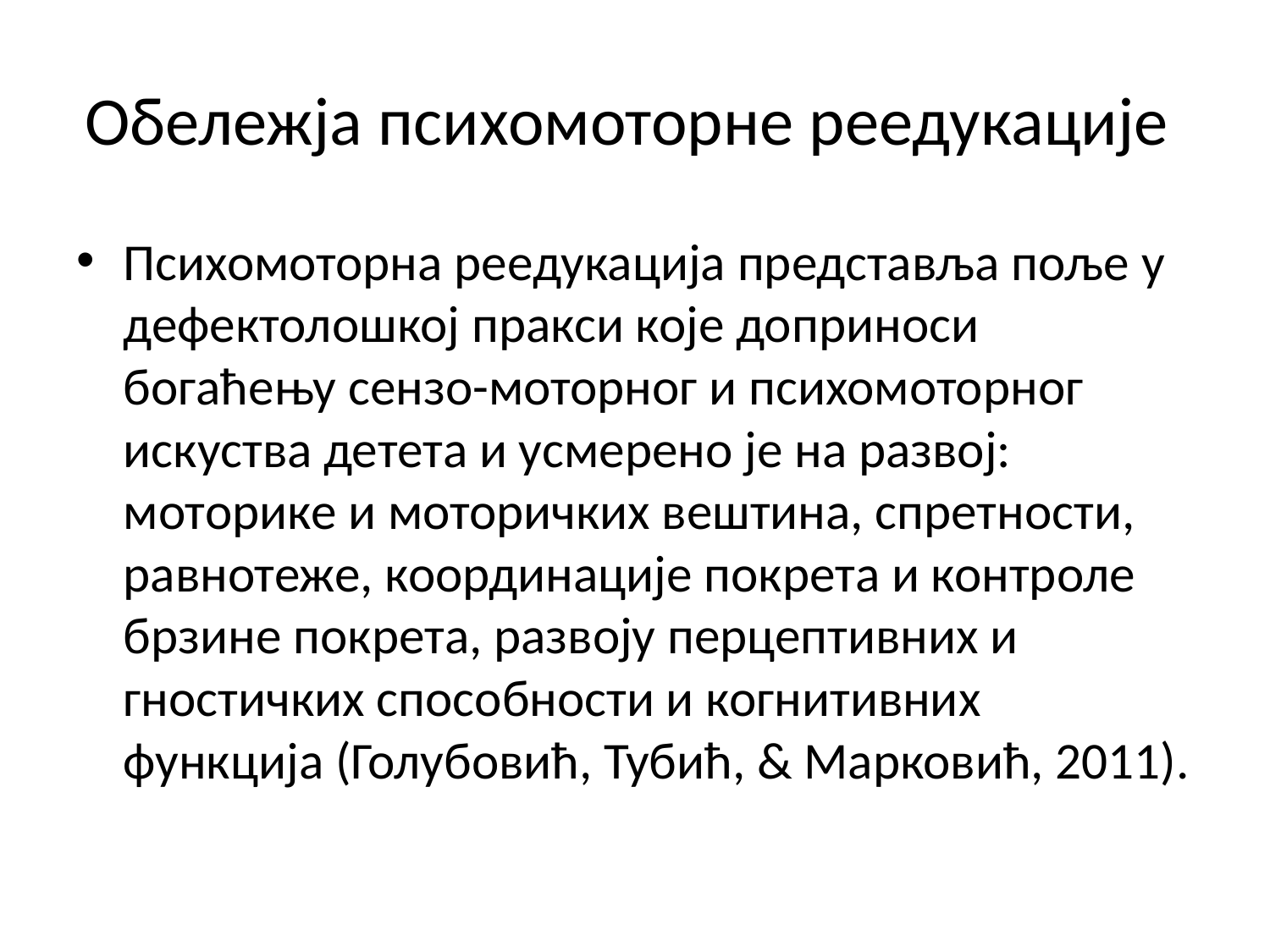

# Обележја психомоторне реедукације
Психомоторна реедукација представља поље у дефектолошкој пракси које доприноси богаћењу сензо-моторног и психомоторног искуства детета и усмерено је на развој: моторике и моторичких вештина, спретности, равнотеже, координације покрета и контроле брзине покрета, развоју перцептивних и гностичких способности и когнитивних функција (Голубовић, Тубић, & Марковић, 2011).